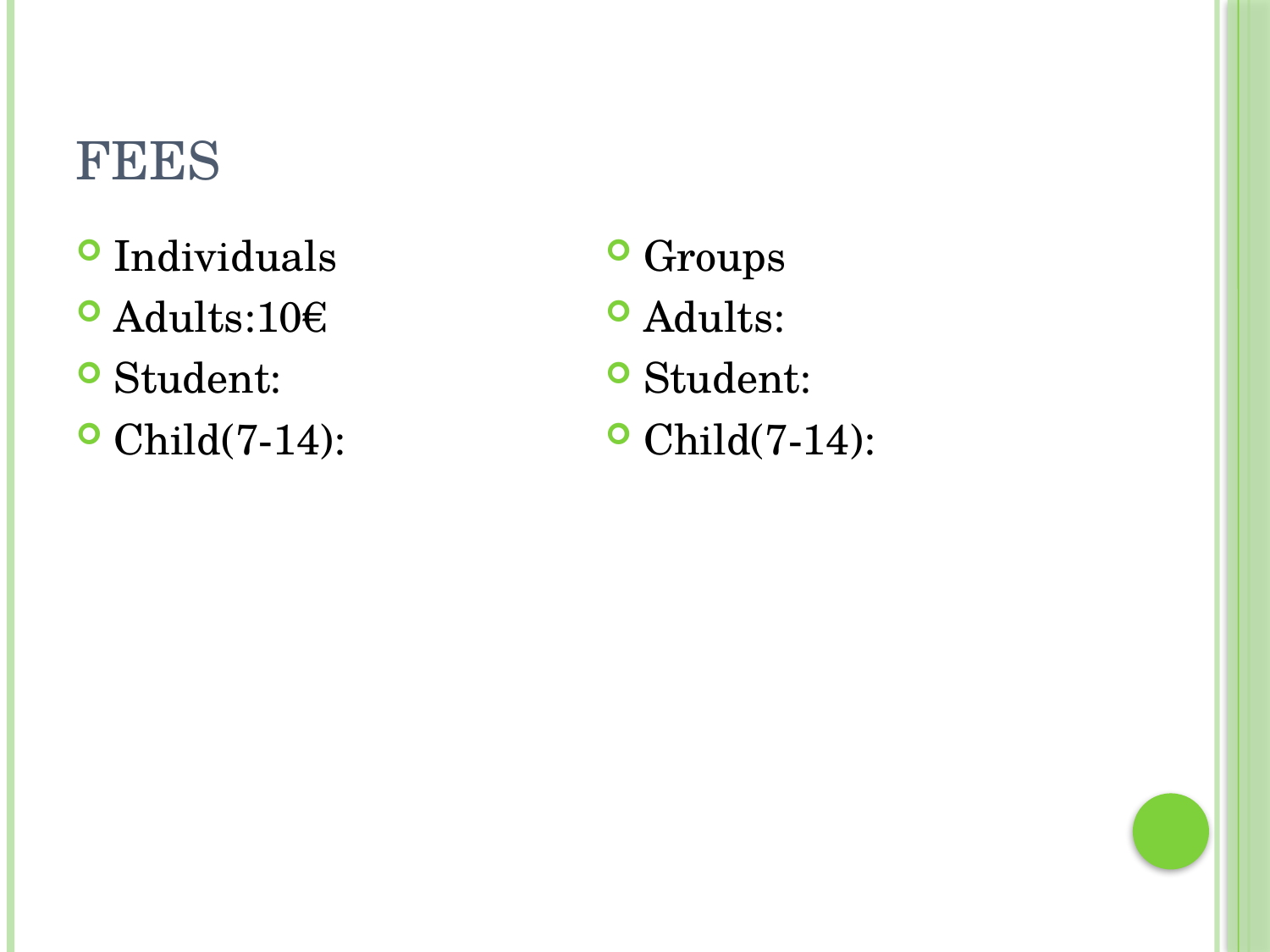

# Fees
Individuals
Adults:10€
Student:
Child(7-14):

Groups
Adults:
Student:
Child(7-14):